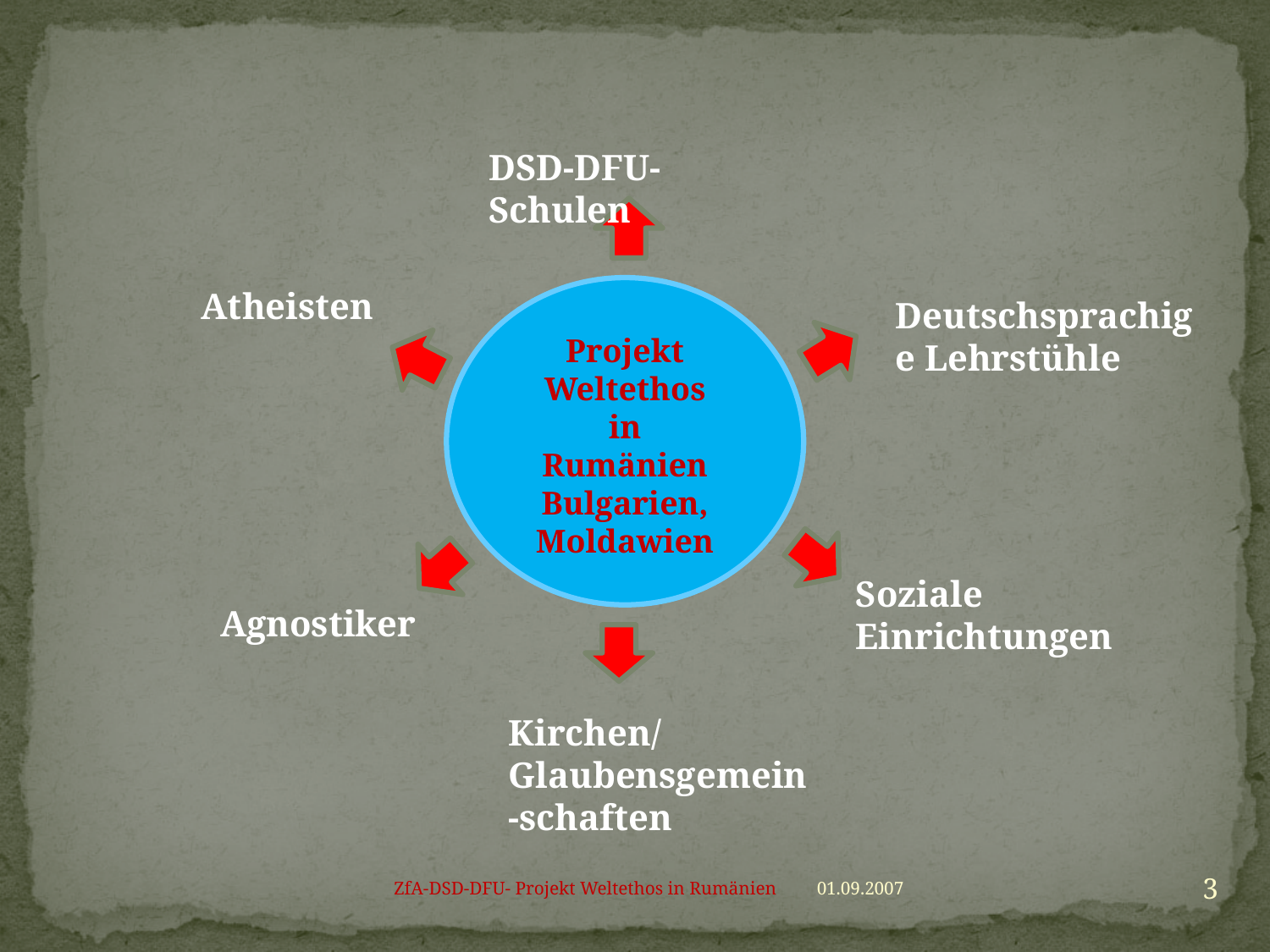

DSD-DFU-Schulen

Atheisten

Projekt Weltethos
in
Rumänien
Bulgarien,
Moldawien

Deutschsprachige Lehrstühle

Soziale Einrichtungen
Agnostiker

Kirchen/ Glaubensgemein-schaften
3
ZfA-DSD-DFU- Projekt Weltethos in Rumänien
01.09.2007